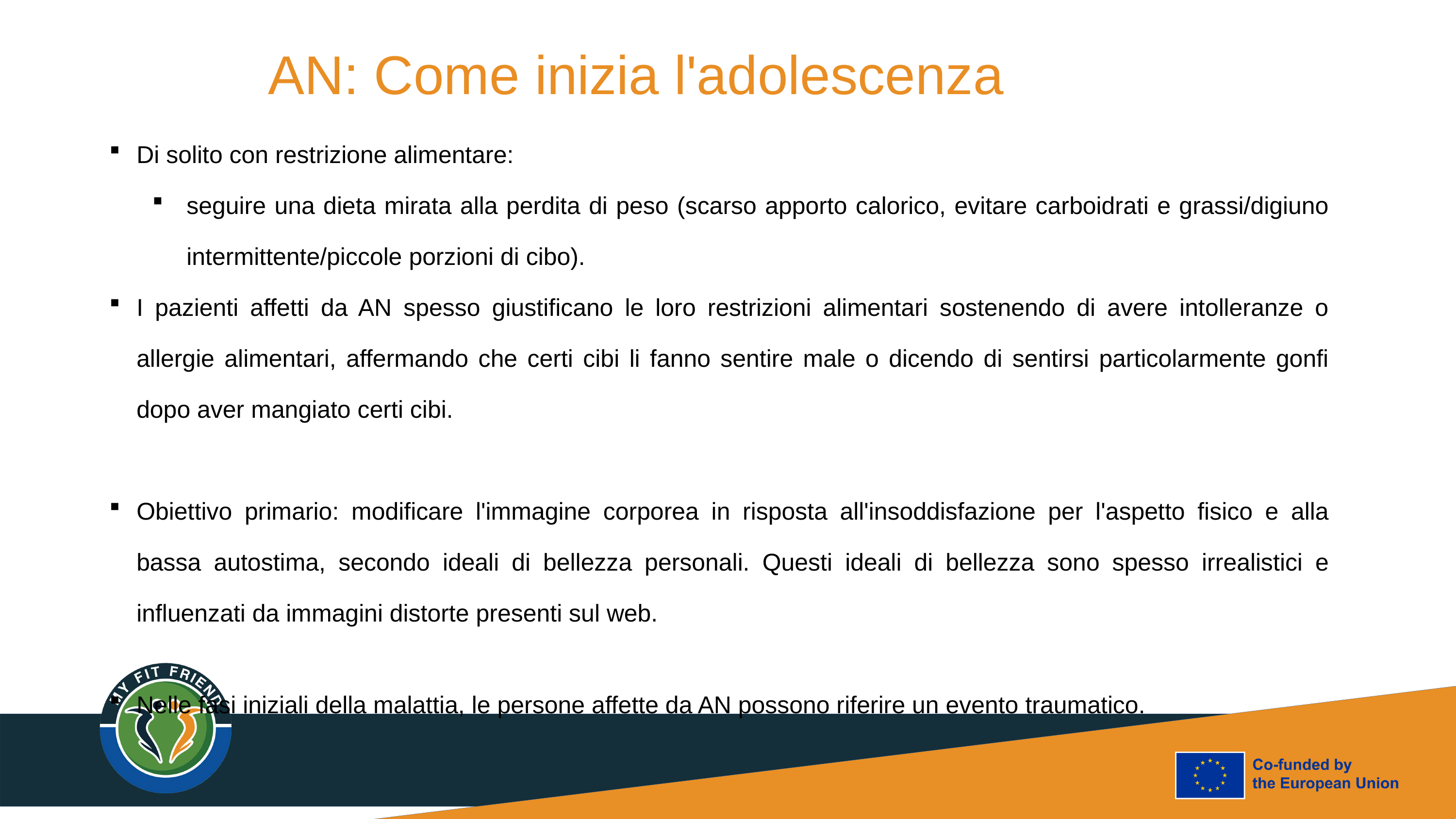

AN: Come inizia l'adolescenza
Di solito con restrizione alimentare:
seguire una dieta mirata alla perdita di peso (scarso apporto calorico, evitare carboidrati e grassi/digiuno intermittente/piccole porzioni di cibo).
I pazienti affetti da AN spesso giustificano le loro restrizioni alimentari sostenendo di avere intolleranze o allergie alimentari, affermando che certi cibi li fanno sentire male o dicendo di sentirsi particolarmente gonfi dopo aver mangiato certi cibi.

Obiettivo primario: modificare l'immagine corporea in risposta all'insoddisfazione per l'aspetto fisico e alla bassa autostima, secondo ideali di bellezza personali. Questi ideali di bellezza sono spesso irrealistici e influenzati da immagini distorte presenti sul web.

Nelle fasi iniziali della malattia, le persone affette da AN possono riferire un evento traumatico.